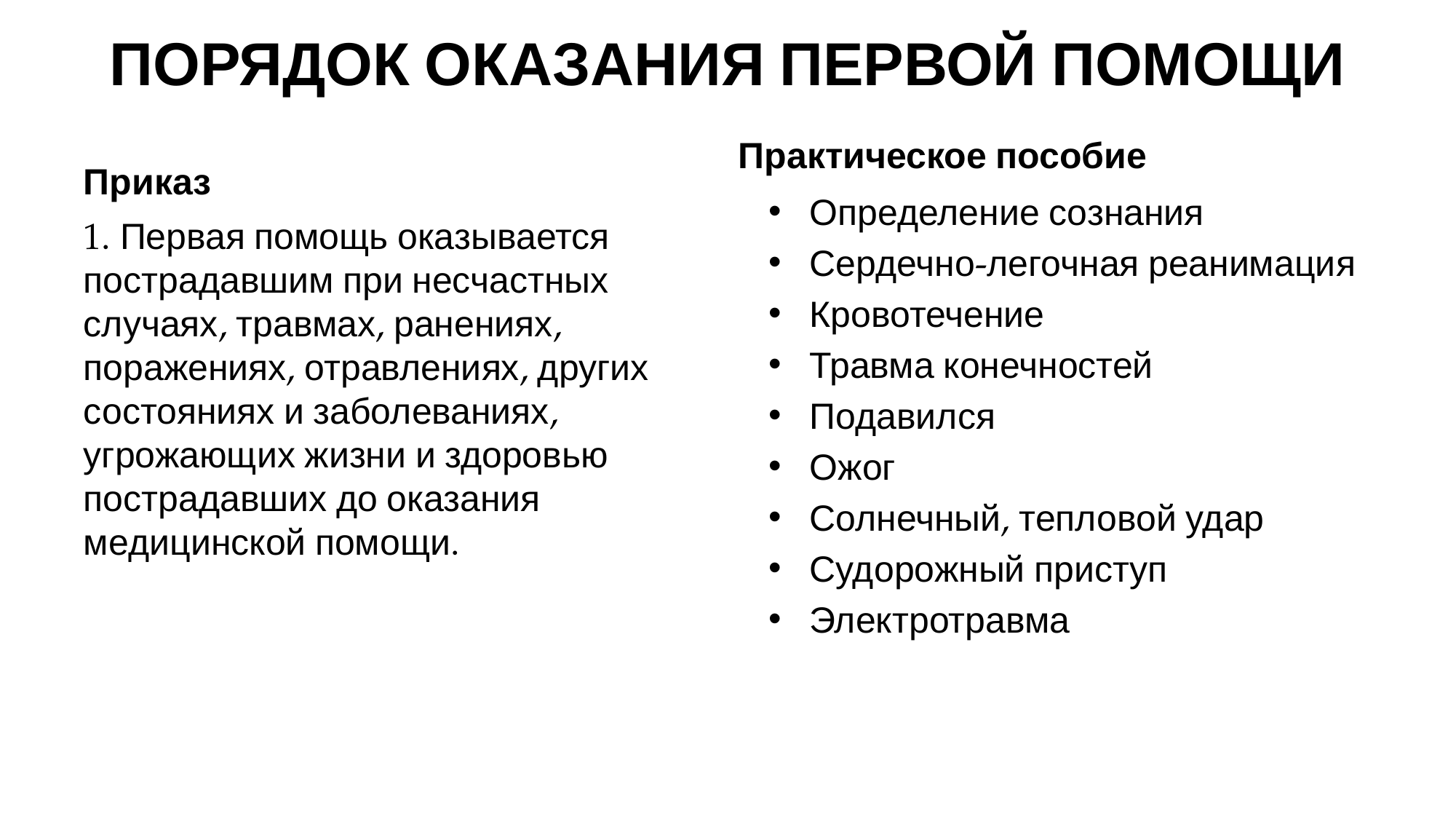

# ПОРЯДОК ОКАЗАНИЯ ПЕРВОЙ ПОМОЩИ
Практическое пособие
Приказ
Определение сознания
Сердечно-легочная реанимация
Кровотечение
Травма конечностей
Подавился
Ожог
Солнечный, тепловой удар
Судорожный приступ
Электротравма
1. Первая помощь оказывается пострадавшим при несчастных случаях, травмах, ранениях, поражениях, отравлениях, других состояниях и заболеваниях, угрожающих жизни и здоровью пострадавших до оказания медицинской помощи.